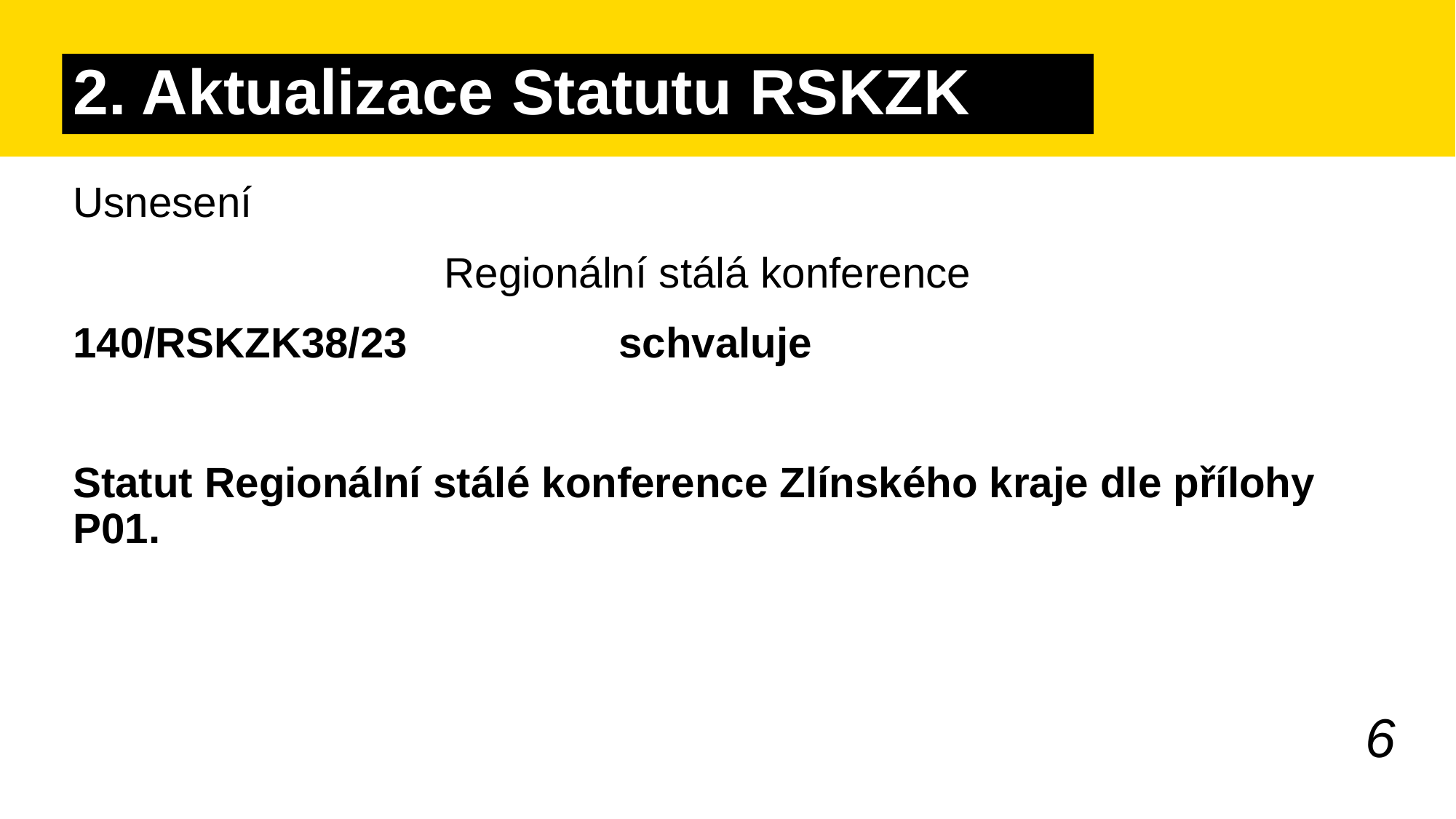

# 2. Aktualizace Statutu RSKZK
Usnesení
Regionální stálá konference
140/RSKZK38/23 		schvaluje

Statut Regionální stálé konference Zlínského kraje dle přílohy P01.
6